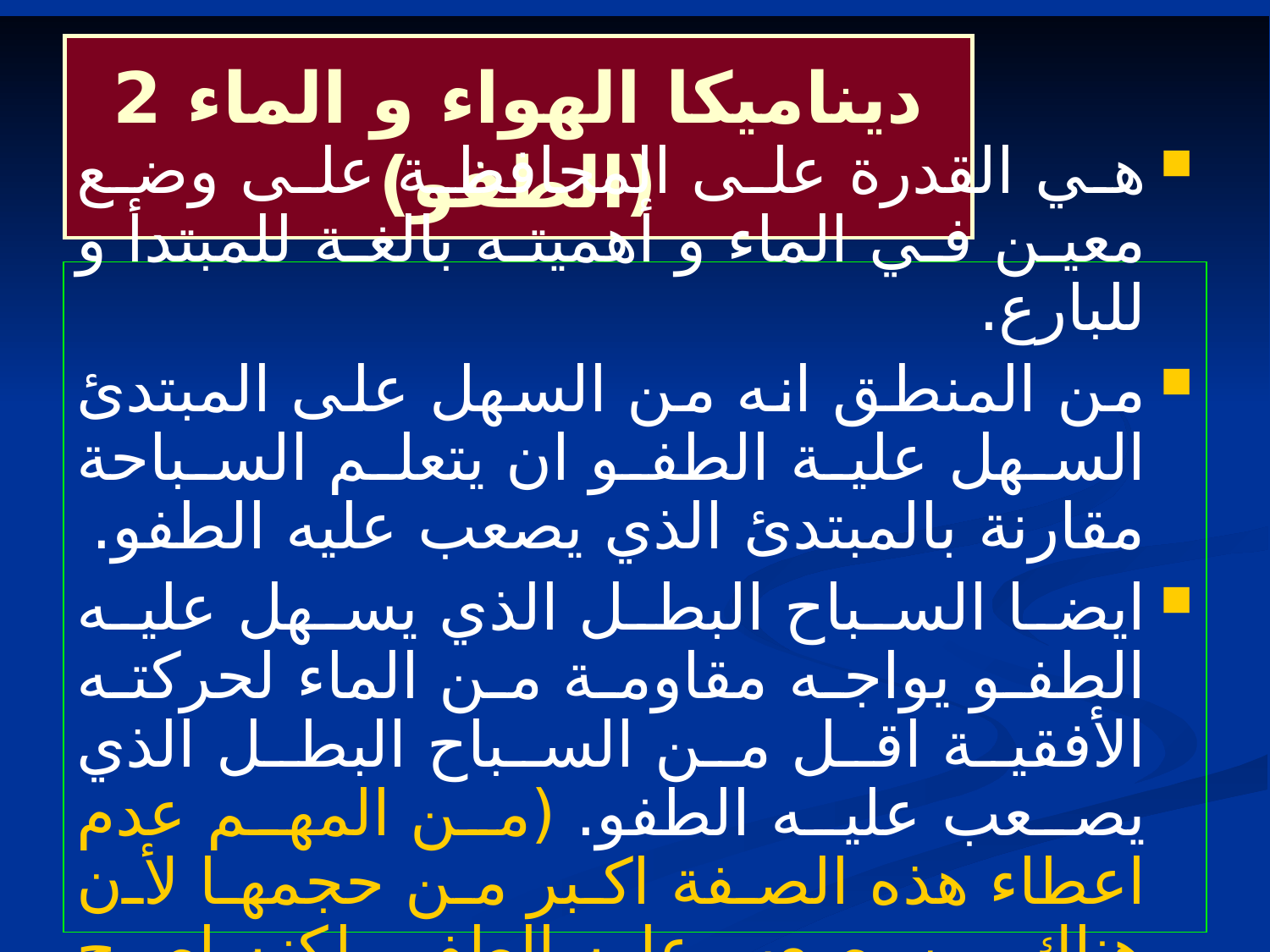

# ديناميكا الهواء و الماء 2 (الطفو)
هي القدرة على المحافظة على وضع معين في الماء و أهميته بالغة للمبتدأ و للبارع.
من المنطق انه من السهل على المبتدئ السهل علية الطفو ان يتعلم السباحة مقارنة بالمبتدئ الذي يصعب عليه الطفو.
ايضا السباح البطل الذي يسهل عليه الطفو يواجه مقاومة من الماء لحركته الأفقية اقل من السباح البطل الذي يصعب عليه الطفو. (من المهم عدم اعطاء هذه الصفة اكبر من حجمها لأن هناك من يصعب عليه الطفو  لكنه اصبح بطلا او تعلم السابحة بسهولة)